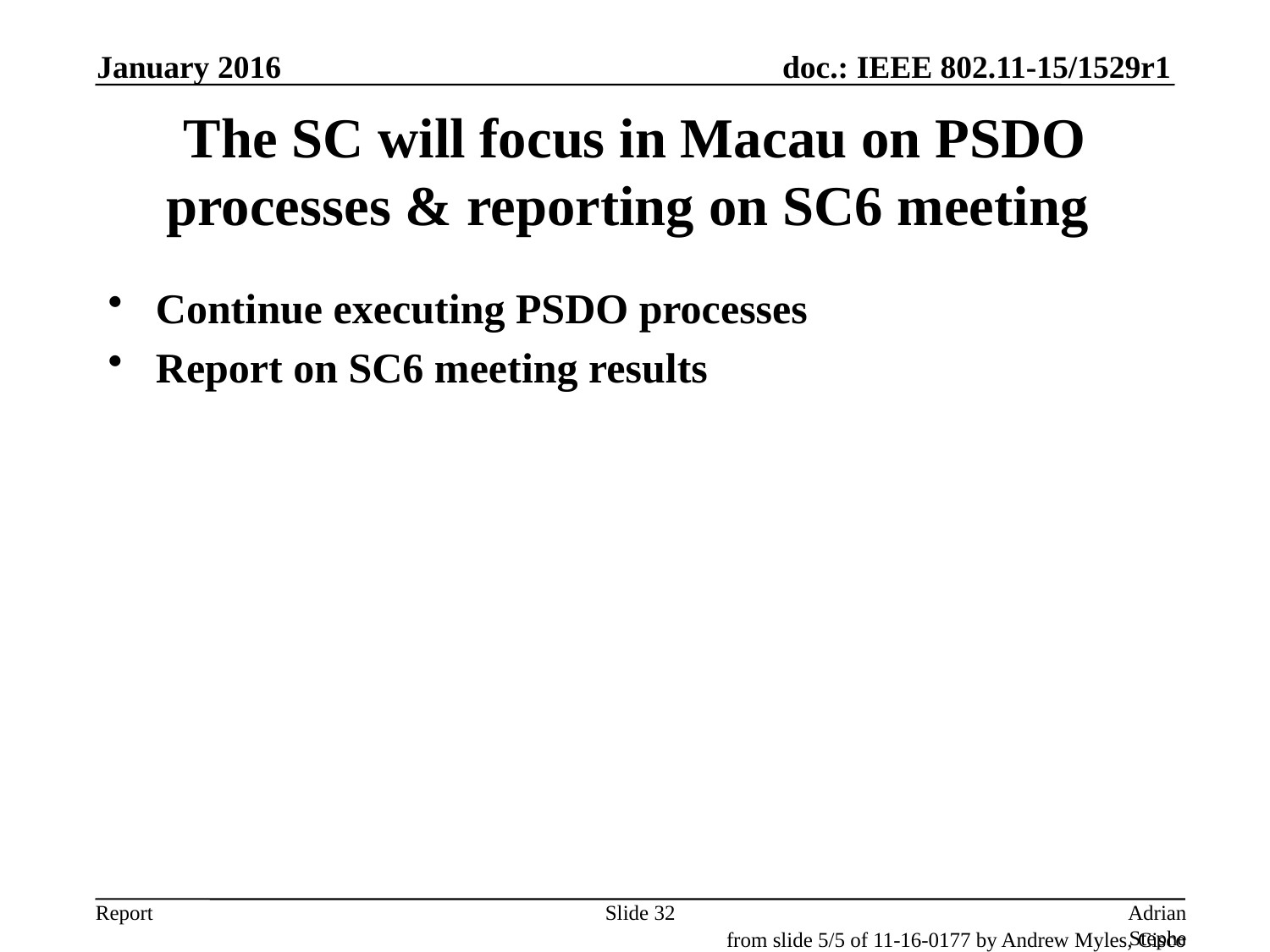

January 2016
# The SC will focus in Macau on PSDO processes & reporting on SC6 meeting
Continue executing PSDO processes
Report on SC6 meeting results

Slide 32
Adrian Stephens, Intel Corporation
from slide 5/5 of 11-16-0177 by Andrew Myles, Cisco